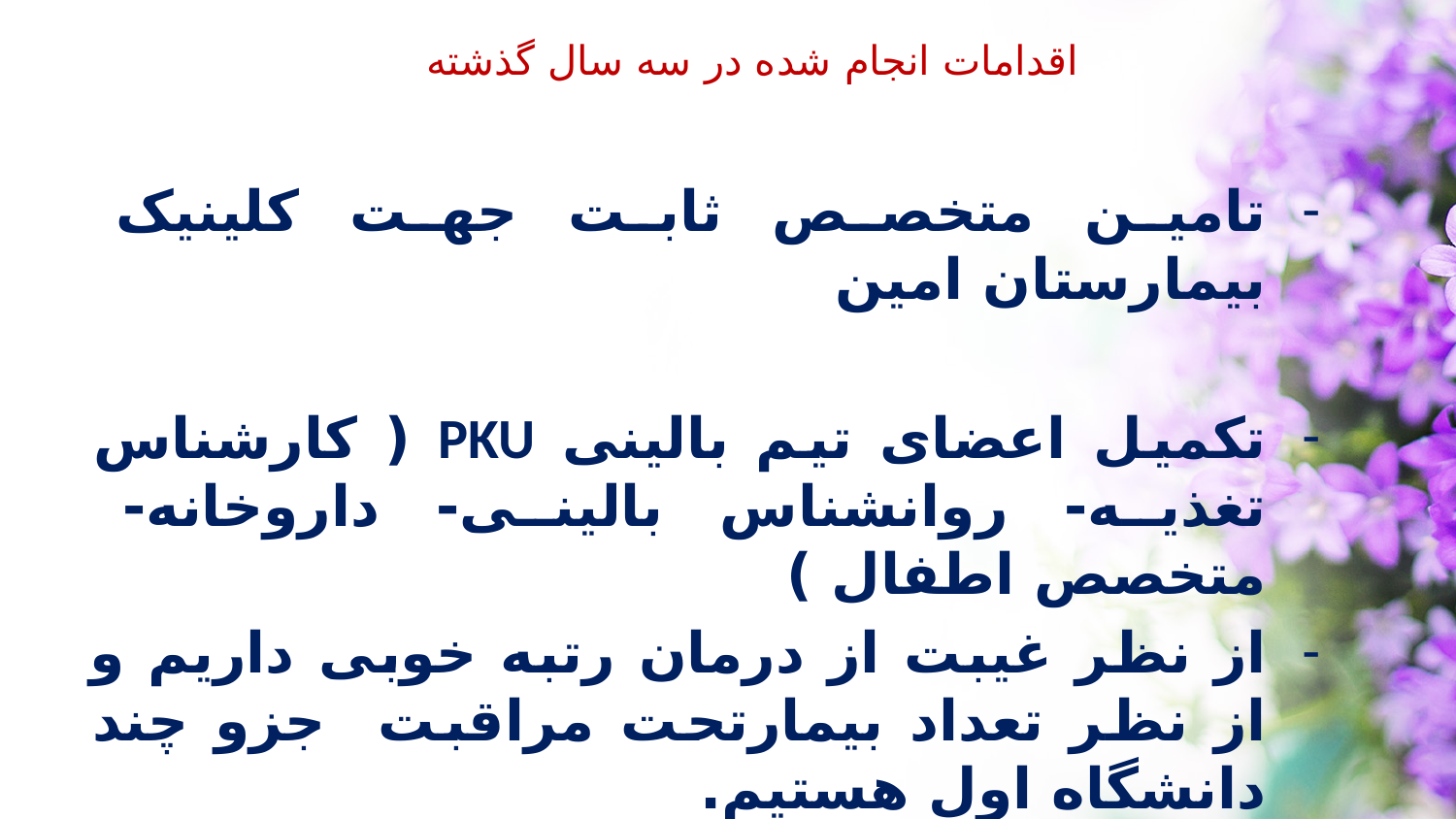

اقدامات انجام شده در سه سال گذشته

تامین متخصص ثابت جهت کلینیک بیمارستان امین

تکمیل اعضای تیم بالینی PKU ( کارشناس تغذیه- روانشناس بالینی- داروخانه- متخصص اطفال )
از نظر غیبت از درمان رتبه خوبی داریم و از نظر تعداد بیمارتحت مراقبت  جزو چند دانشگاه اول هستیم.
جذب خیرین در تولید مواد غذایی رژیمی بیماران و کمک به خانواده های بی بضاعت